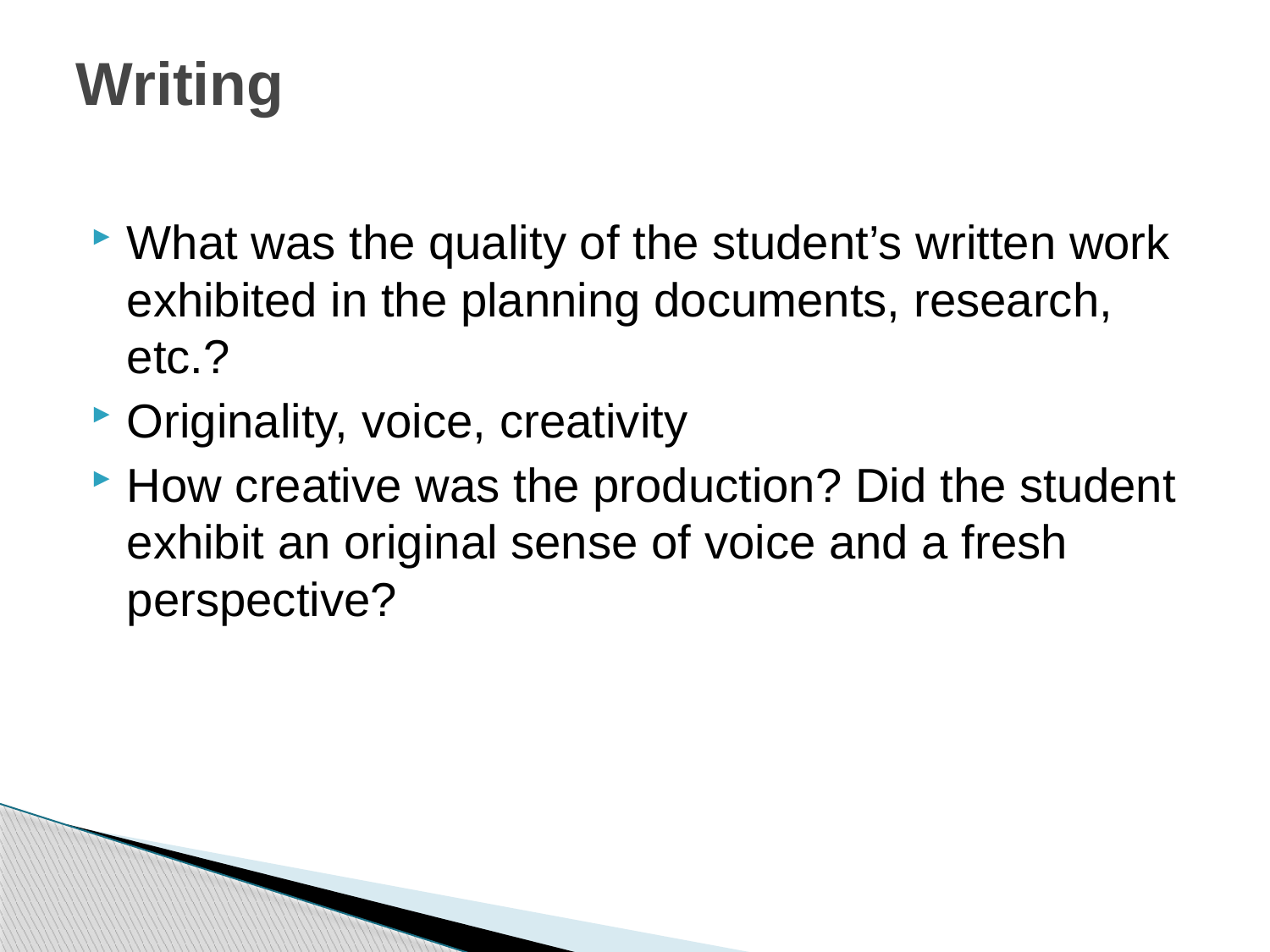

# Writing
What was the quality of the student’s written work exhibited in the planning documents, research, etc.?
Originality, voice, creativity
How creative was the production? Did the student exhibit an original sense of voice and a fresh perspective?